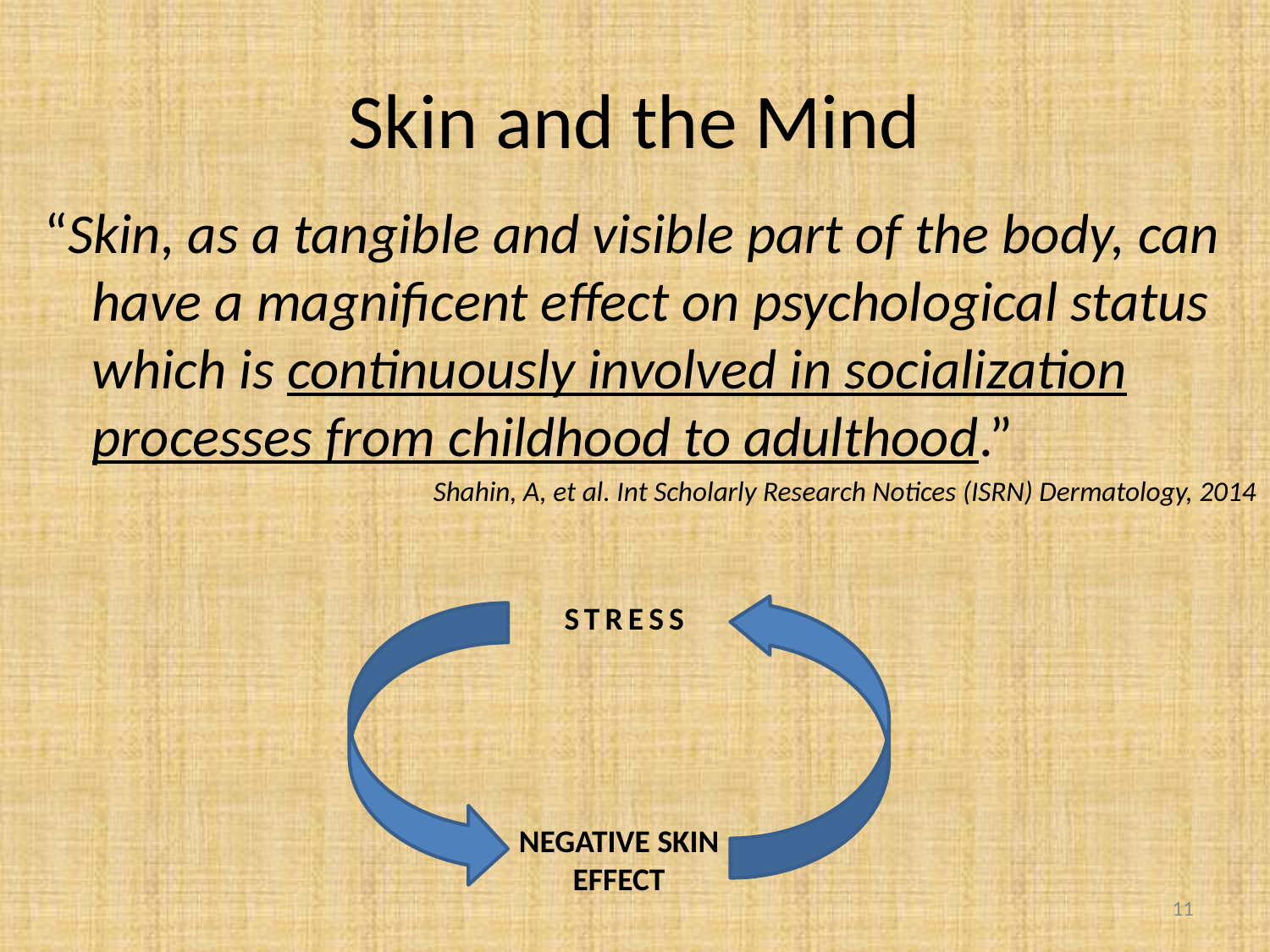

# Skin and the Mind
“Skin, as a tangible and visible part of the body, can have a magnificent effect on psychological status which is continuously involved in socialization processes from childhood to adulthood.”
Shahin, A, et al. Int Scholarly Research Notices (ISRN) Dermatology, 2014

STRESS

NEGATIVE SKIN EFFECT
11